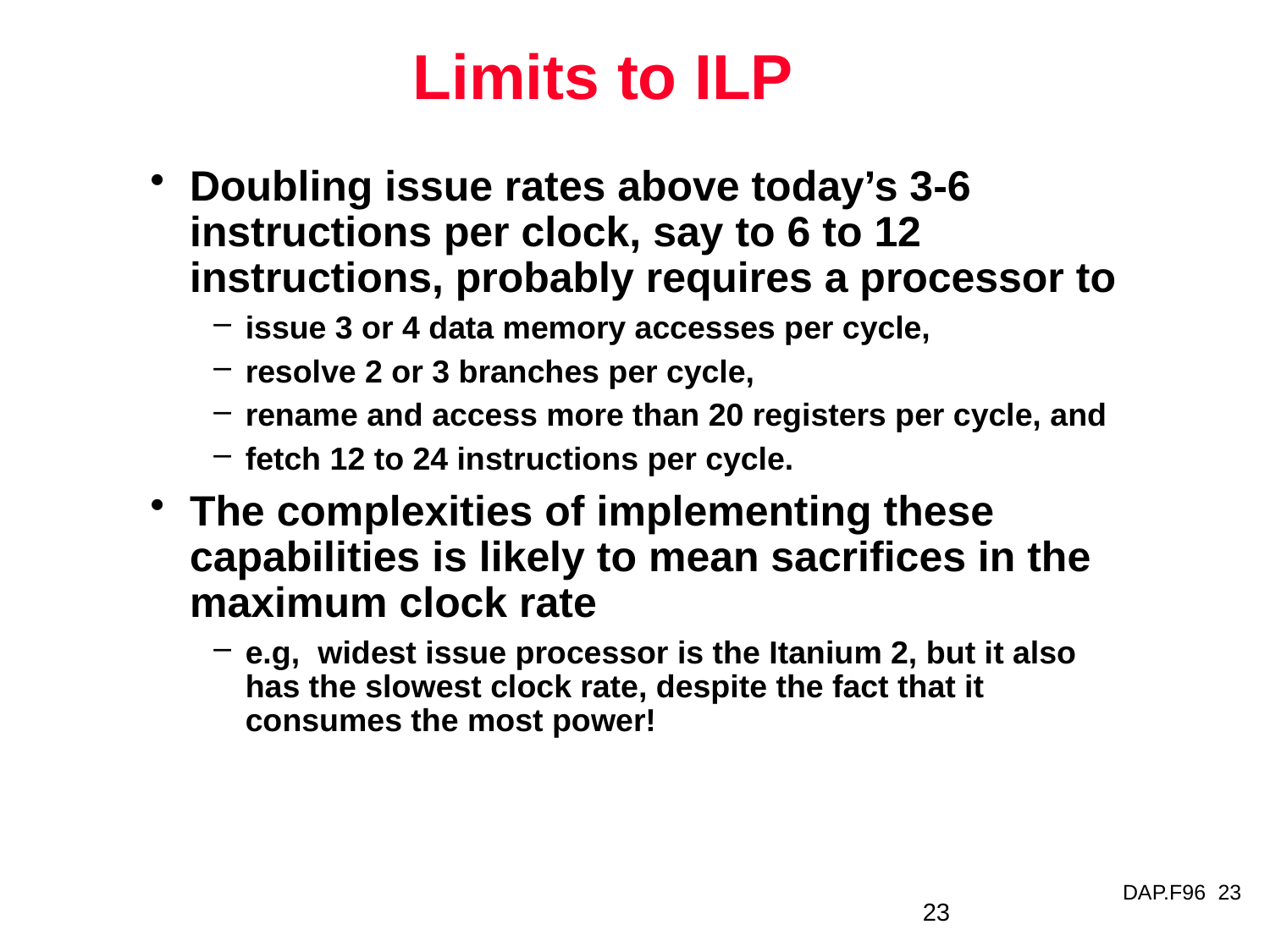

# Limits to ILP
Doubling issue rates above today’s 3-6 instructions per clock, say to 6 to 12 instructions, probably requires a processor to
issue 3 or 4 data memory accesses per cycle,
resolve 2 or 3 branches per cycle,
rename and access more than 20 registers per cycle, and
fetch 12 to 24 instructions per cycle.
The complexities of implementing these capabilities is likely to mean sacrifices in the maximum clock rate
e.g,  widest issue processor is the Itanium 2, but it also has the slowest clock rate, despite the fact that it consumes the most power!

23